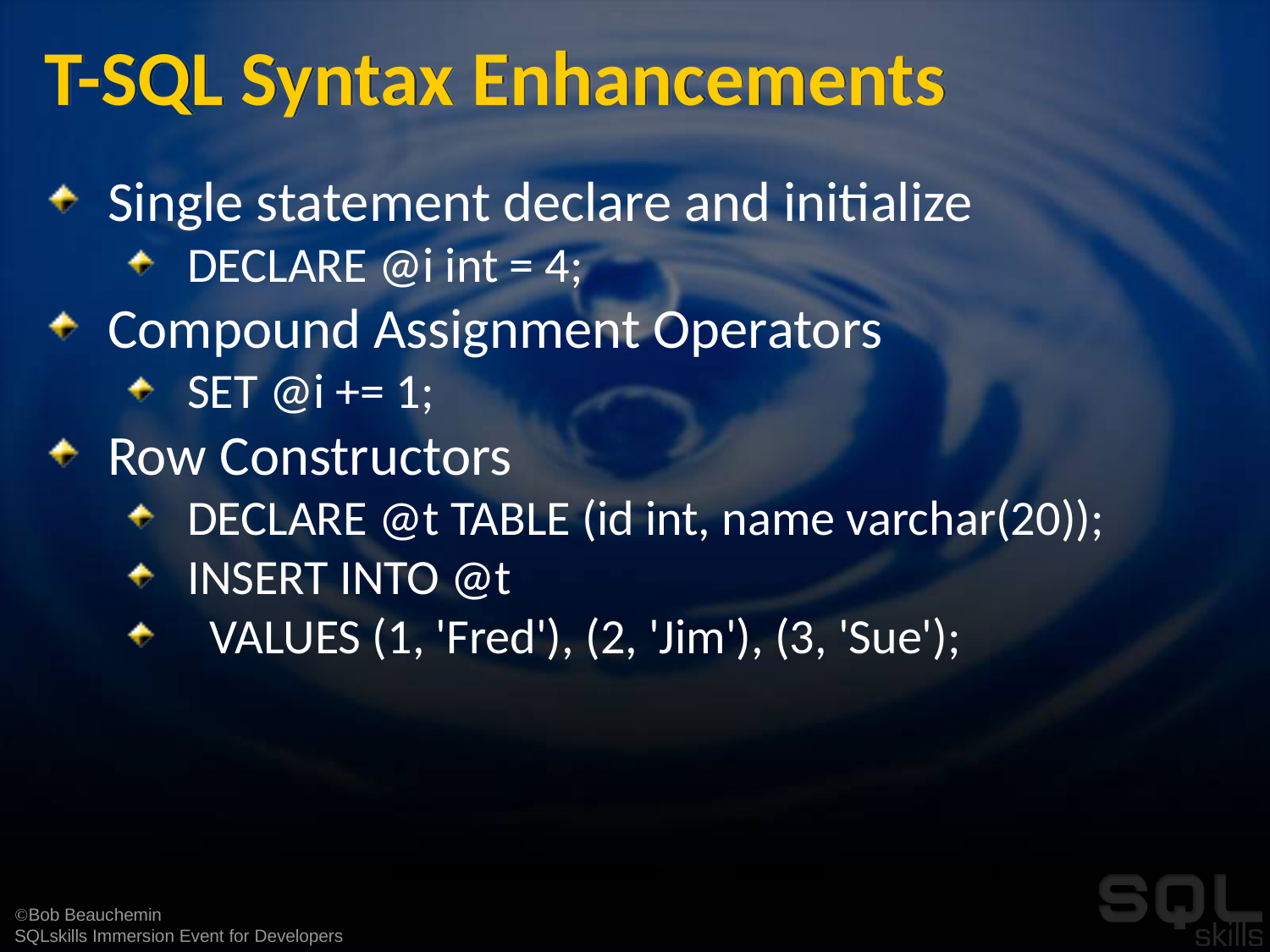

# T-SQL Syntax Enhancements
Single statement declare and initialize
DECLARE @i int = 4;
Compound Assignment Operators
SET @i += 1;
Row Constructors
DECLARE @t TABLE (id int, name varchar(20));
INSERT INTO @t
  VALUES (1, 'Fred'), (2, 'Jim'), (3, 'Sue');